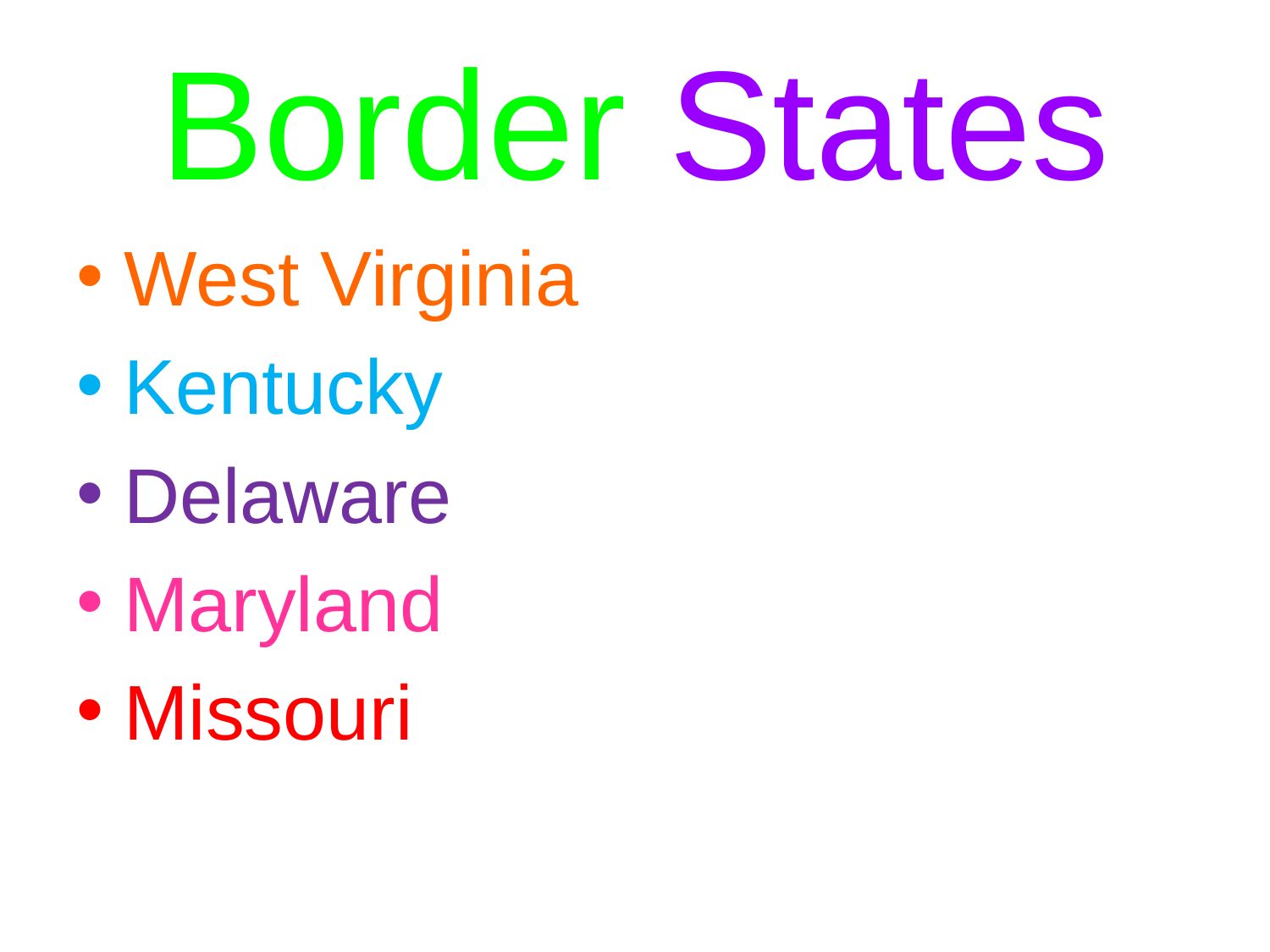

# Border States
West Virginia
Kentucky
Delaware
Maryland
Missouri